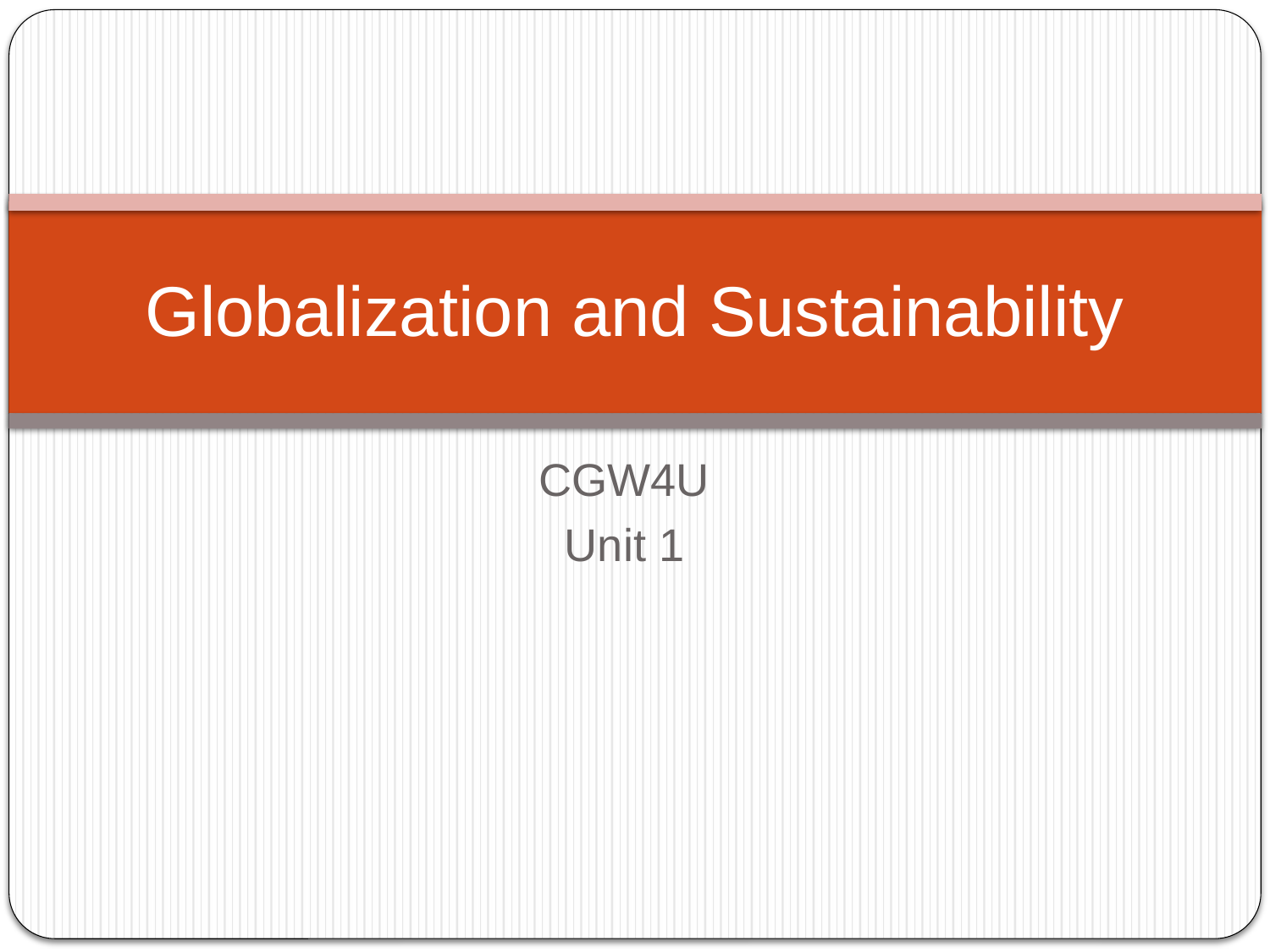

# Globalization and Sustainability
CGW4U
Unit 1